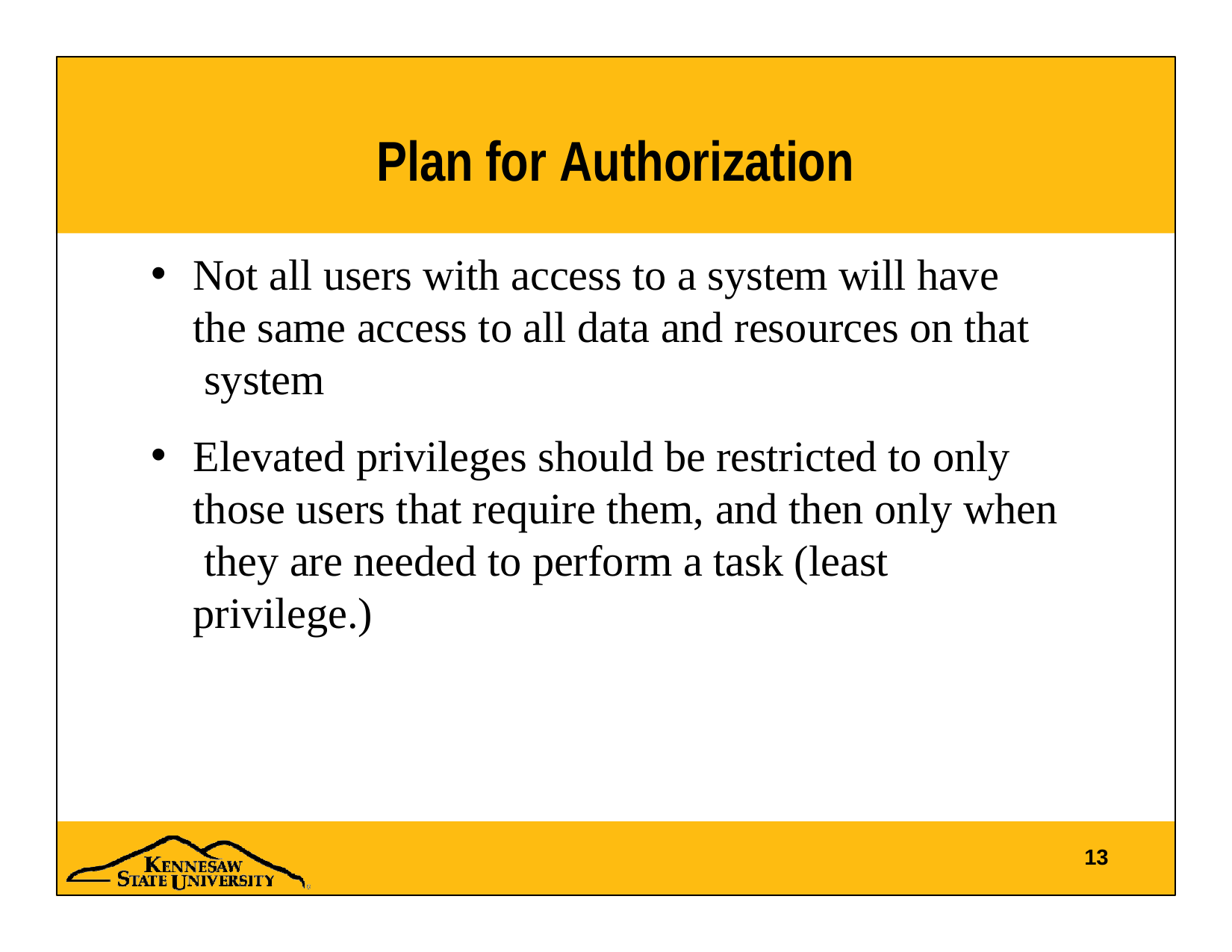

# Plan for Authorization
Not all users with access to a system will have  the same access to all data and resources on that  system
Elevated privileges should be restricted to only  those users that require them, and then only when  they are needed to perform a task (least  privilege.)

13